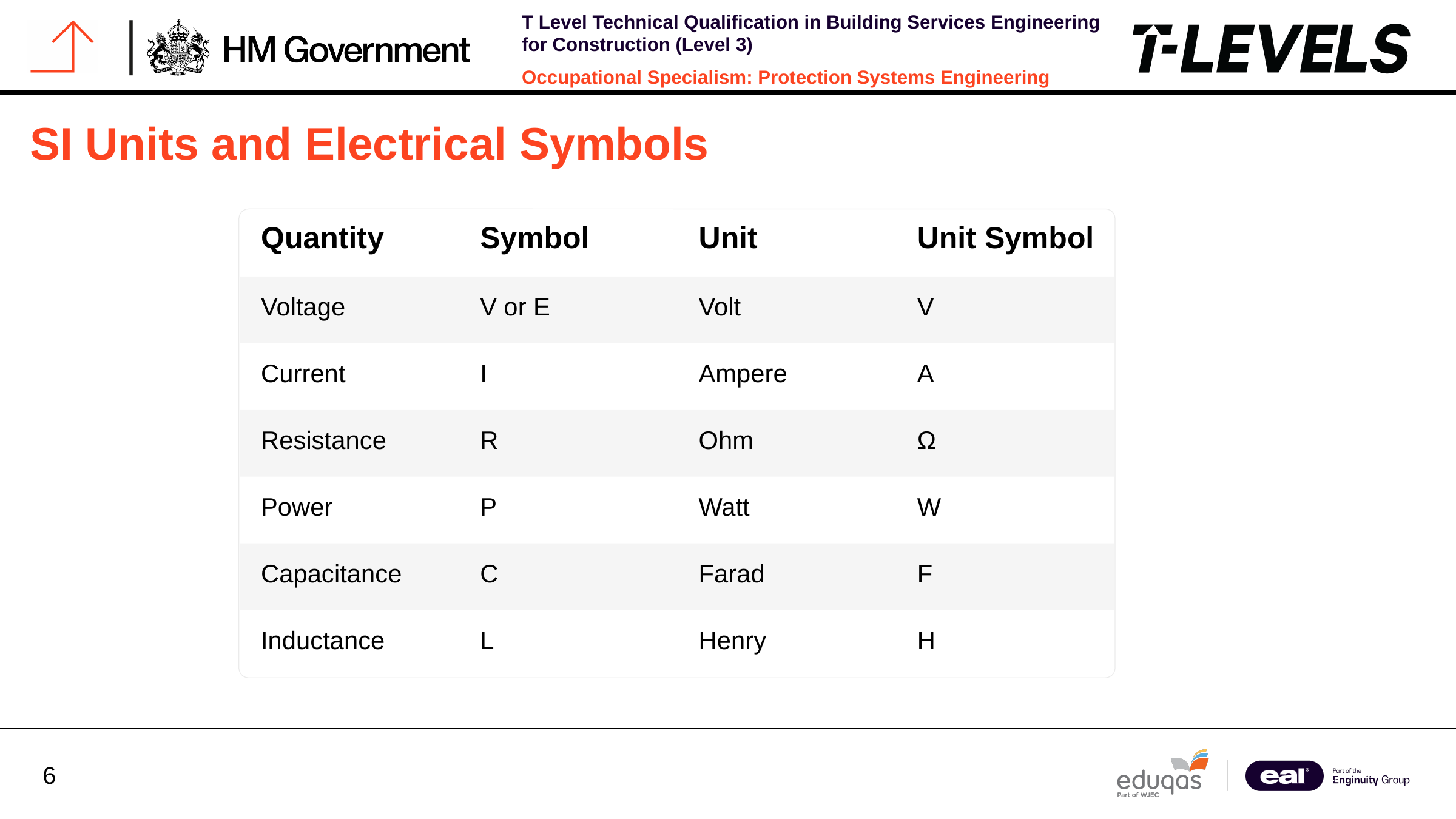

SI Units and Electrical Symbols

Quantity
Symbol
Unit
Unit Symbol

Voltage
V or E
Volt
V

Current
I
Ampere
A

Resistance
R
Ohm
Ω

Power
P
Watt
W

Capacitance
C
Farad
F
Inductance
L
Henry
H